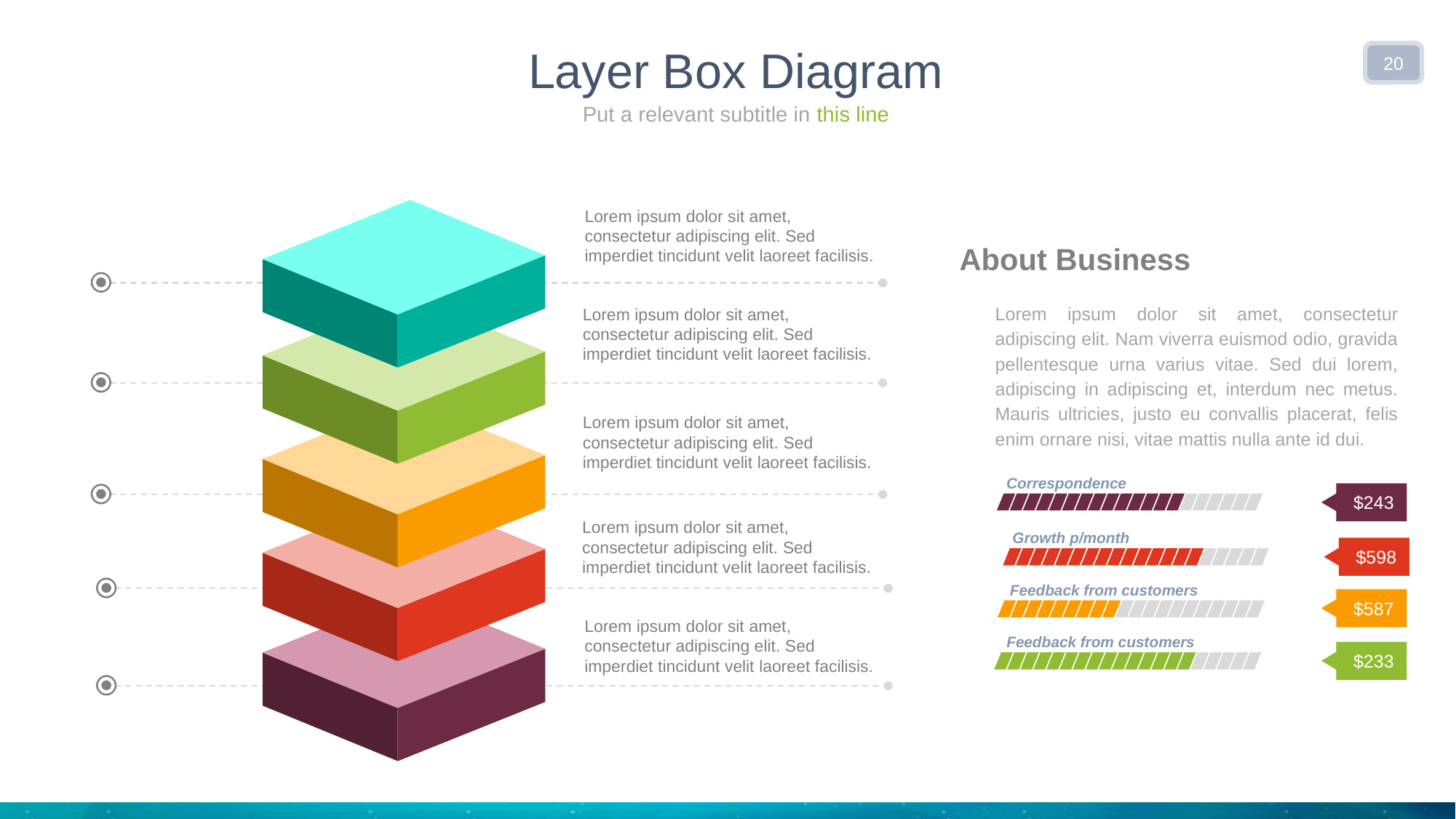

Layer Box Diagram
20
Put a relevant subtitle in this line

Lorem ipsum dolor sit amet, consectetur adipiscing elit. Sed imperdiet tincidunt velit laoreet facilisis.

About Business

Lorem ipsum dolor sit amet, consectetur adipiscing elit. Nam viverra euismod odio, gravida pellentesque urna varius vitae. Sed dui lorem, adipiscing in adipiscing et, interdum nec metus. Mauris ultricies, justo eu convallis placerat, felis enim ornare nisi, vitae mattis nulla ante id dui.
Lorem ipsum dolor sit amet, consectetur adipiscing elit. Sed imperdiet tincidunt velit laoreet facilisis.

Lorem ipsum dolor sit amet, consectetur adipiscing elit. Sed imperdiet tincidunt velit laoreet facilisis.
Correspondence

$243
Growth p/month

$598
Feedback from customers

$587
Feedback from customers

$233

Lorem ipsum dolor sit amet, consectetur adipiscing elit. Sed imperdiet tincidunt velit laoreet facilisis.

Lorem ipsum dolor sit amet, consectetur adipiscing elit. Sed imperdiet tincidunt velit laoreet facilisis.